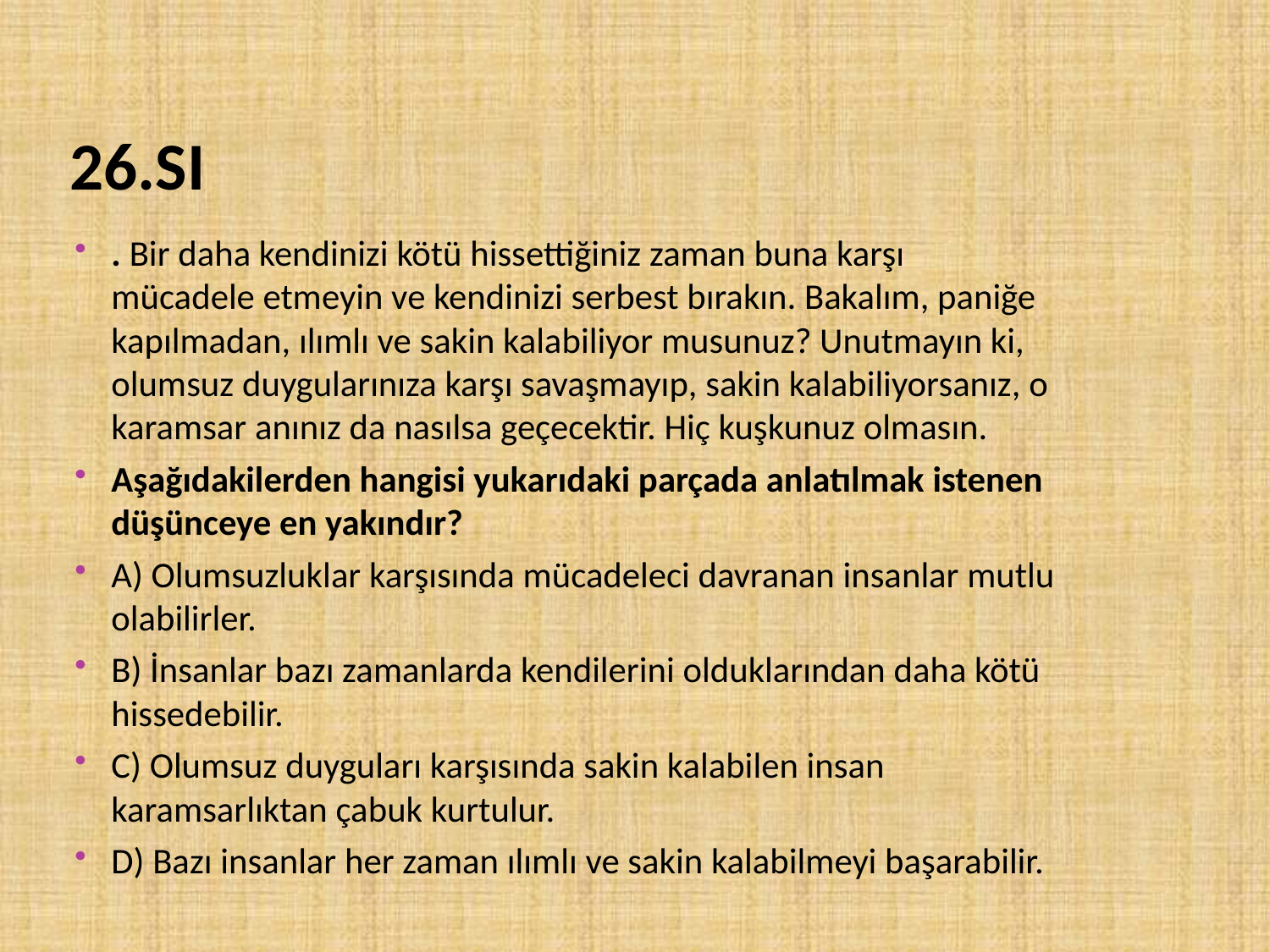

# 26.SI
. Bir daha kendinizi kötü hissettiğiniz zaman buna karşı mücadele etmeyin ve kendinizi serbest bırakın. Bakalım, paniğe kapılmadan, ılımlı ve sakin kalabiliyor musunuz? Unutmayın ki, olumsuz duygularınıza karşı savaşmayıp, sakin kalabiliyorsanız, o karamsar anınız da nasılsa geçecektir. Hiç kuşkunuz olmasın.
Aşağıdakilerden hangisi yukarıdaki parçada anlatılmak istenen düşünceye en yakındır?
A) Olumsuzluklar karşısında mücadeleci davranan insanlar mutlu olabilirler.
B) İnsanlar bazı zamanlarda kendilerini olduklarından daha kötü hissedebilir.
C) Olumsuz duyguları karşısında sakin kalabilen insan karamsarlıktan çabuk kurtulur.
D) Bazı insanlar her zaman ılımlı ve sakin kalabilmeyi başarabilir.